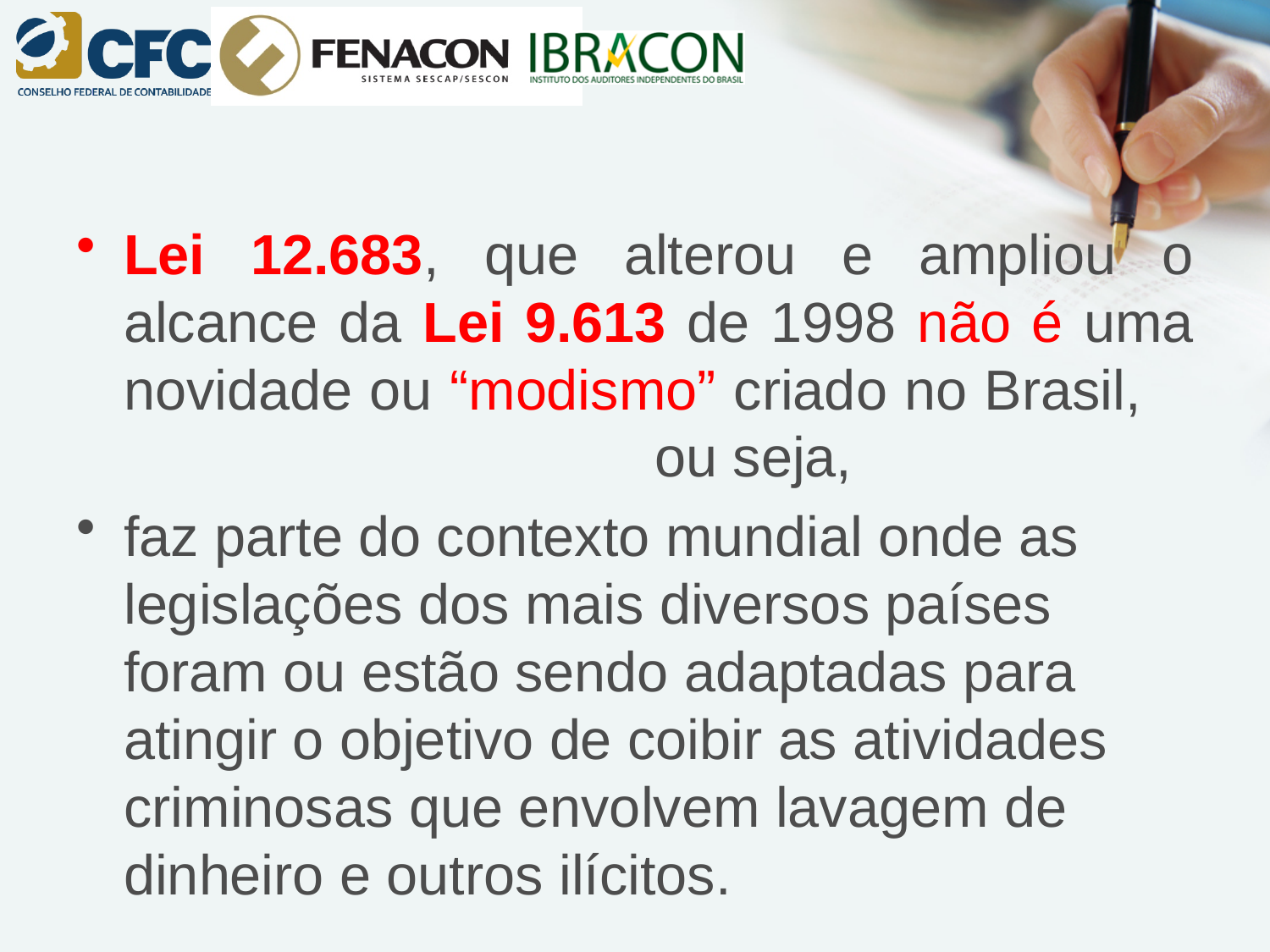

Lei 12.683, que alterou e ampliou o alcance da Lei 9.613 de 1998 não é uma novidade ou “modismo” criado no Brasil,                                      ou seja,
faz parte do contexto mundial onde as legislações dos mais diversos países foram ou estão sendo adaptadas para atingir o objetivo de coibir as atividades criminosas que envolvem lavagem de dinheiro e outros ilícitos.